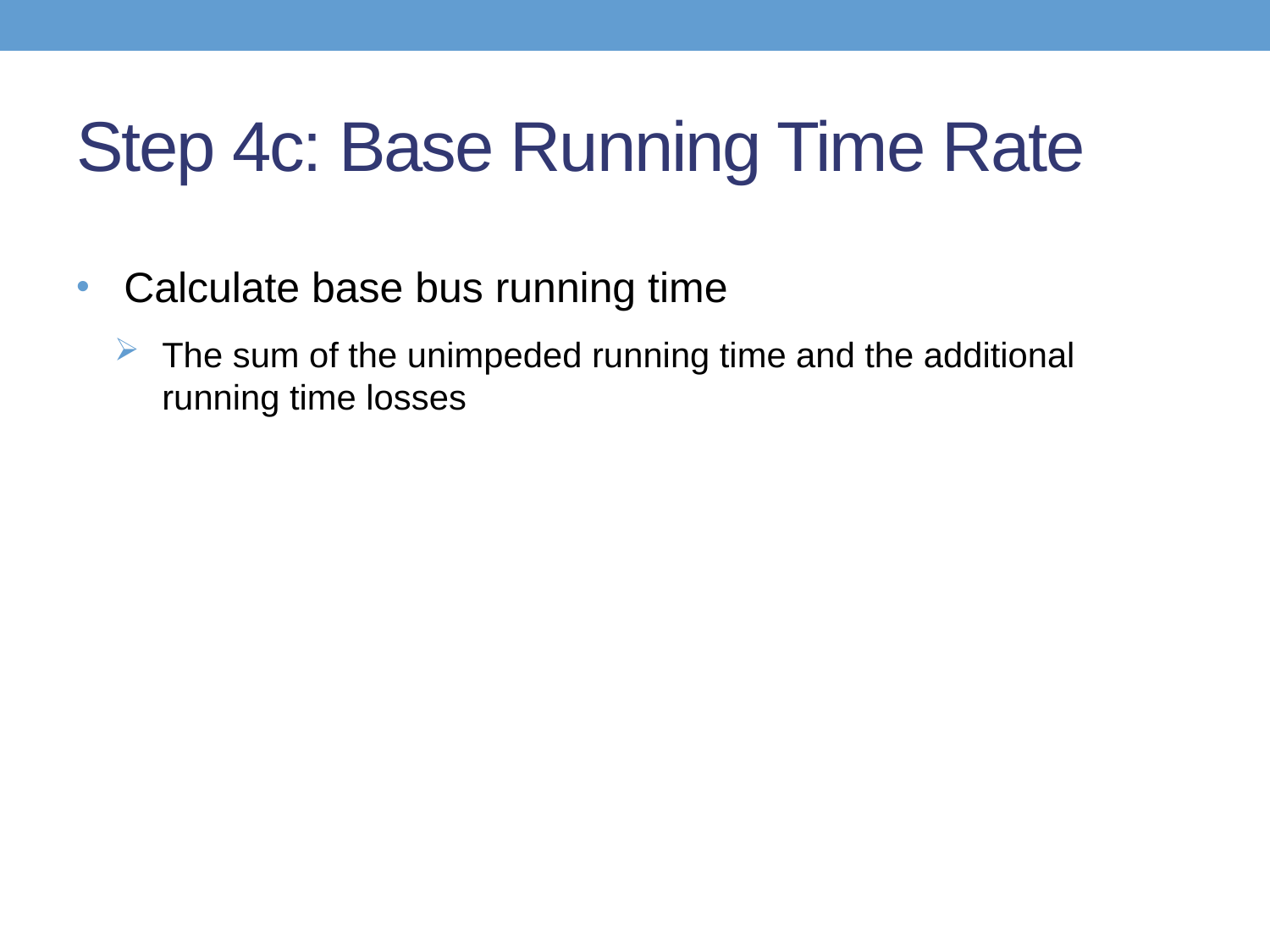

# Step 4c: Base Running Time Rate
Calculate base bus running time
The sum of the unimpeded running time and the additional running time losses